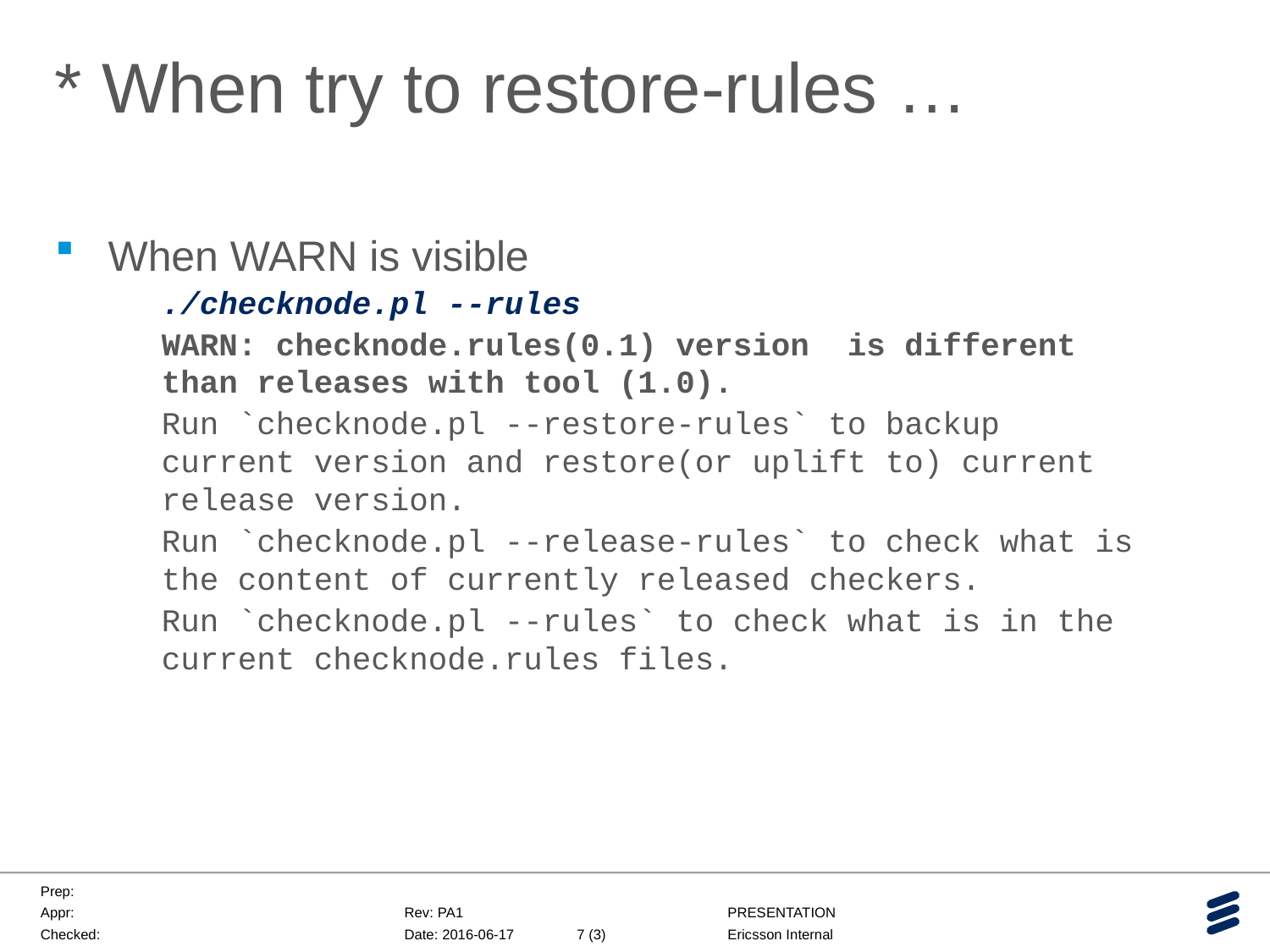

# * When try to restore-rules …
When WARN is visible
./checknode.pl --rules
WARN: checknode.rules(0.1) version  is different than releases with tool (1.0).
Run `checknode.pl --restore-rules` to backup current version and restore(or uplift to) current release version.
Run `checknode.pl --release-rules` to check what is the content of currently released checkers.
Run `checknode.pl --rules` to check what is in the current checknode.rules files.